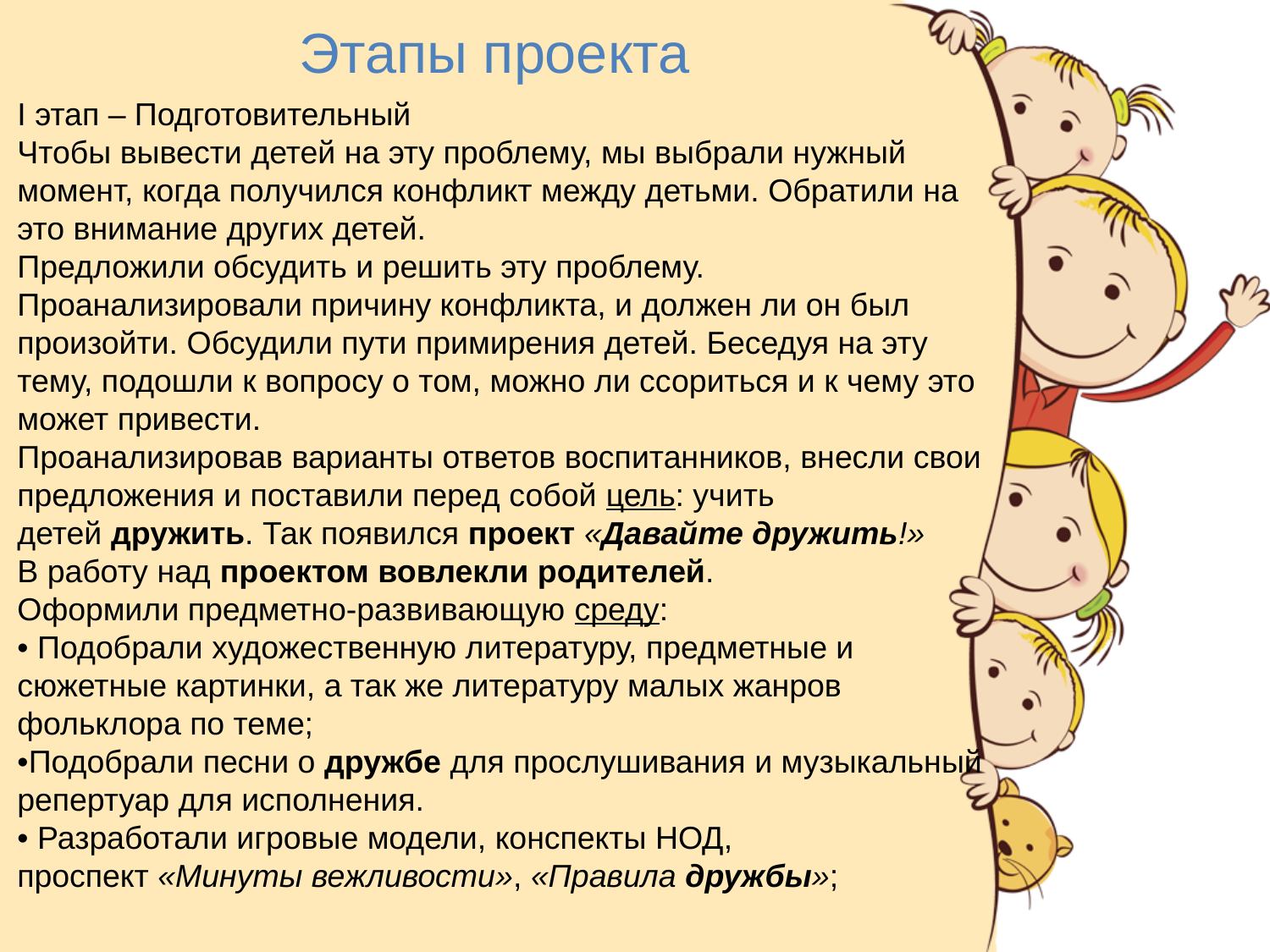

Этапы проекта

I этап – Подготовительный
Чтобы вывести детей на эту проблему, мы выбрали нужный момент, когда получился конфликт между детьми. Обратили на это внимание других детей.
Предложили обсудить и решить эту проблему. Проанализировали причину конфликта, и должен ли он был произойти. Обсудили пути примирения детей. Беседуя на эту тему, подошли к вопросу о том, можно ли ссориться и к чему это может привести.
Проанализировав варианты ответов воспитанников, внесли свои предложения и поставили перед собой цель: учить детей дружить. Так появился проект «Давайте дружить!»
В работу над проектом вовлекли родителей.
Оформили предметно-развивающую среду:
• Подобрали художественную литературу, предметные и сюжетные картинки, а так же литературу малых жанров фольклора по теме;
•Подобрали песни о дружбе для прослушивания и музыкальный репертуар для исполнения.
• Разработали игровые модели, конспекты НОД, проспект «Минуты вежливости», «Правила дружбы»;